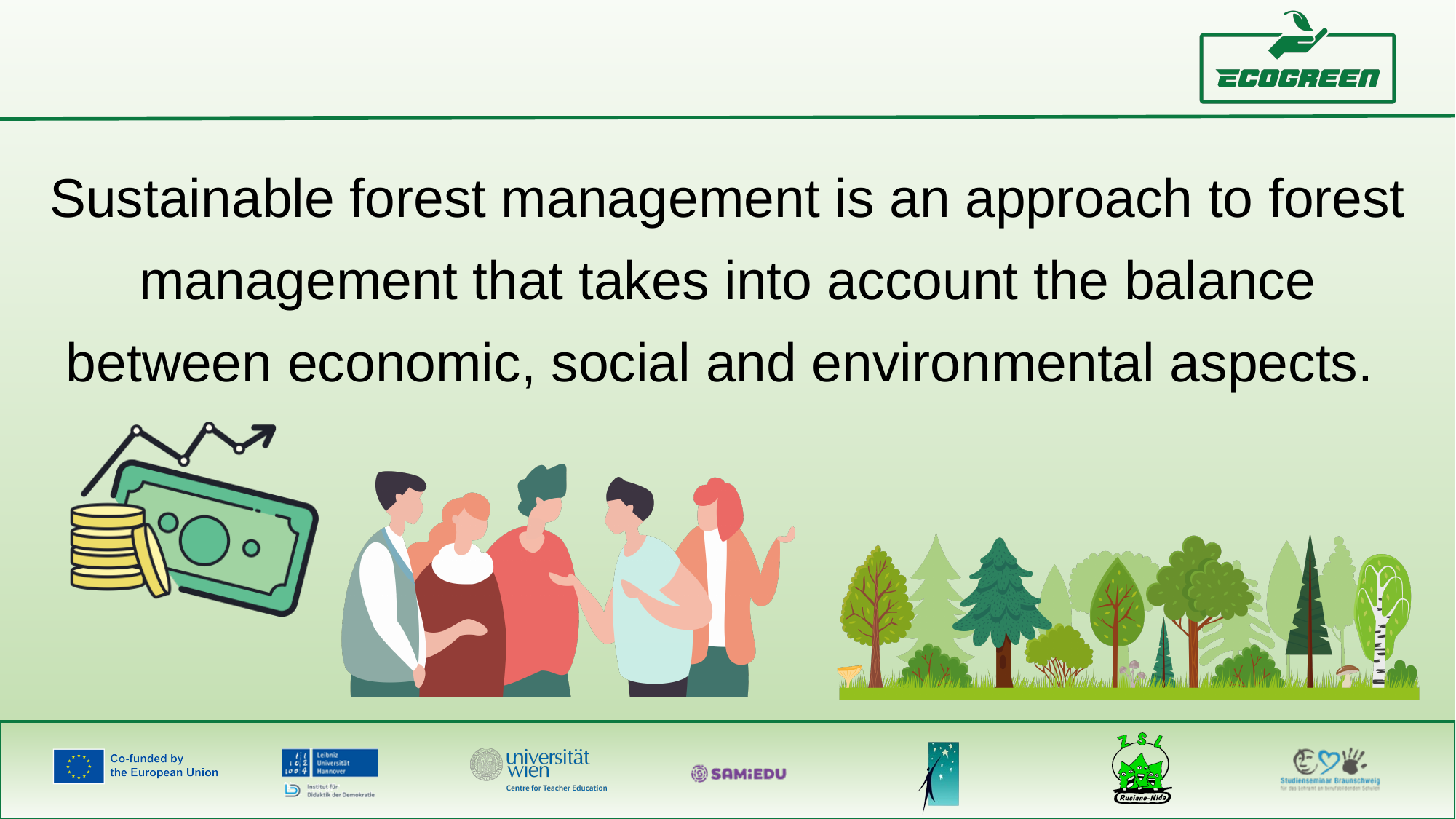

Sustainable forest management is an approach to forest management that takes into account the balance between economic, social and environmental aspects.